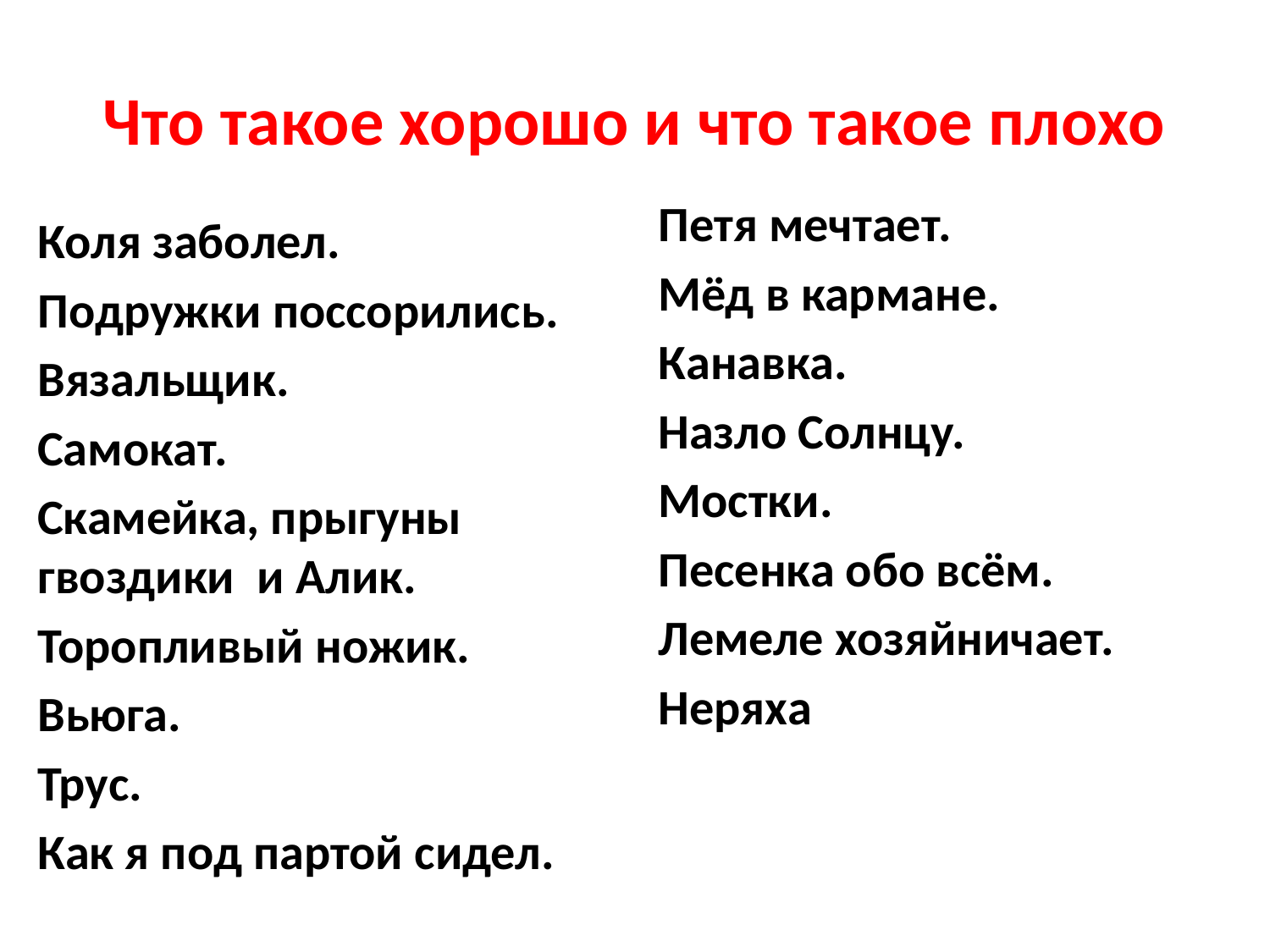

# Что такое хорошо и что такое плохо
Петя мечтает.
Мёд в кармане.
Канавка.
Назло Солнцу.
Мостки.
Песенка обо всём.
Лемеле хозяйничает.
Неряха
Коля заболел.
Подружки поссорились.
Вязальщик.
Самокат.
Скамейка, прыгуны гвоздики  и Алик.
Торопливый ножик.
Вьюга.
Трус.
Как я под партой сидел.